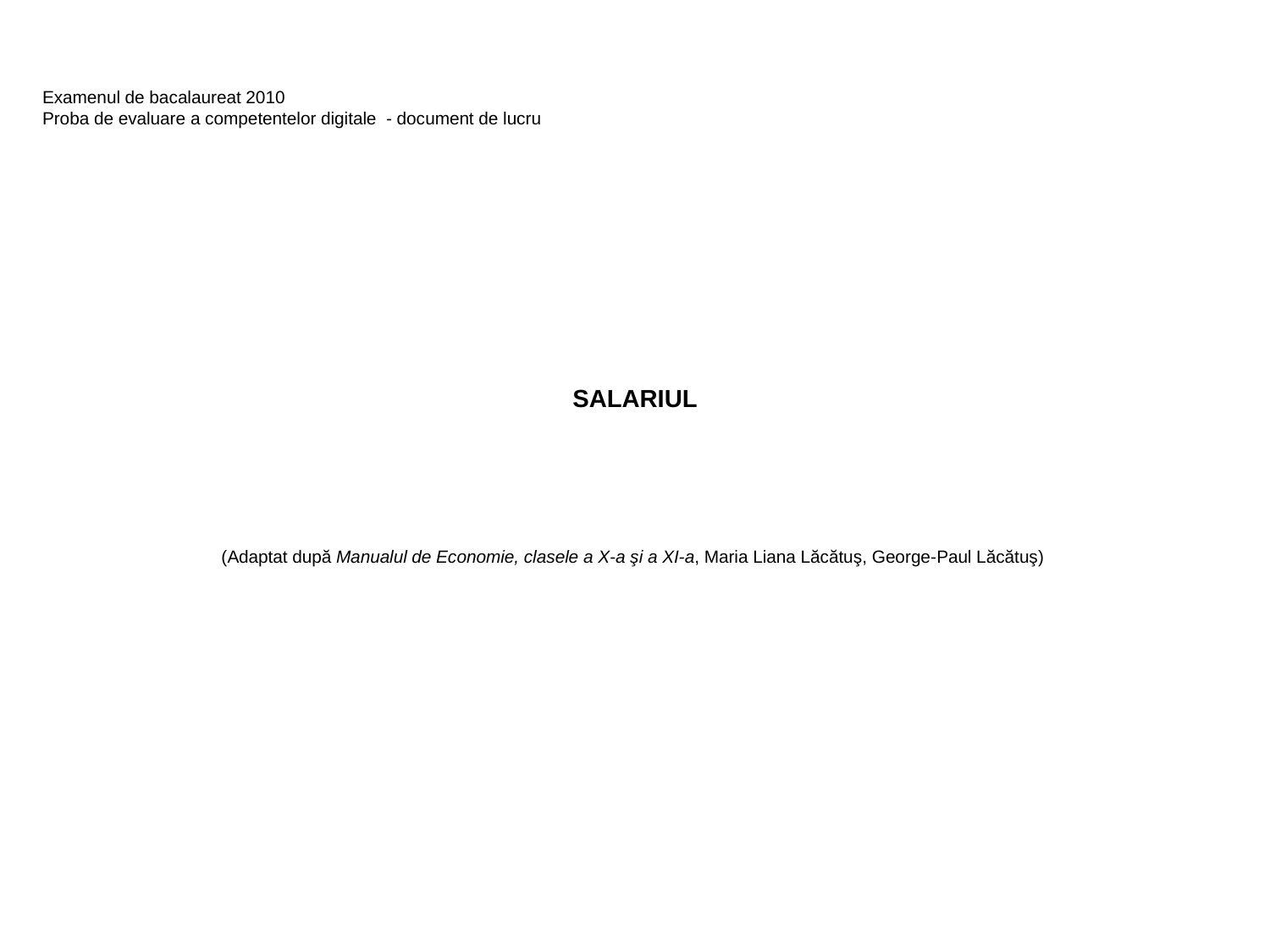

Examenul de bacalaureat 2010
Proba de evaluare a competentelor digitale  - document de lucru
# SALARIUL
(Adaptat după Manualul de Economie, clasele a X-a şi a XI-a, Maria Liana Lăcătuş, George-Paul Lăcătuş)